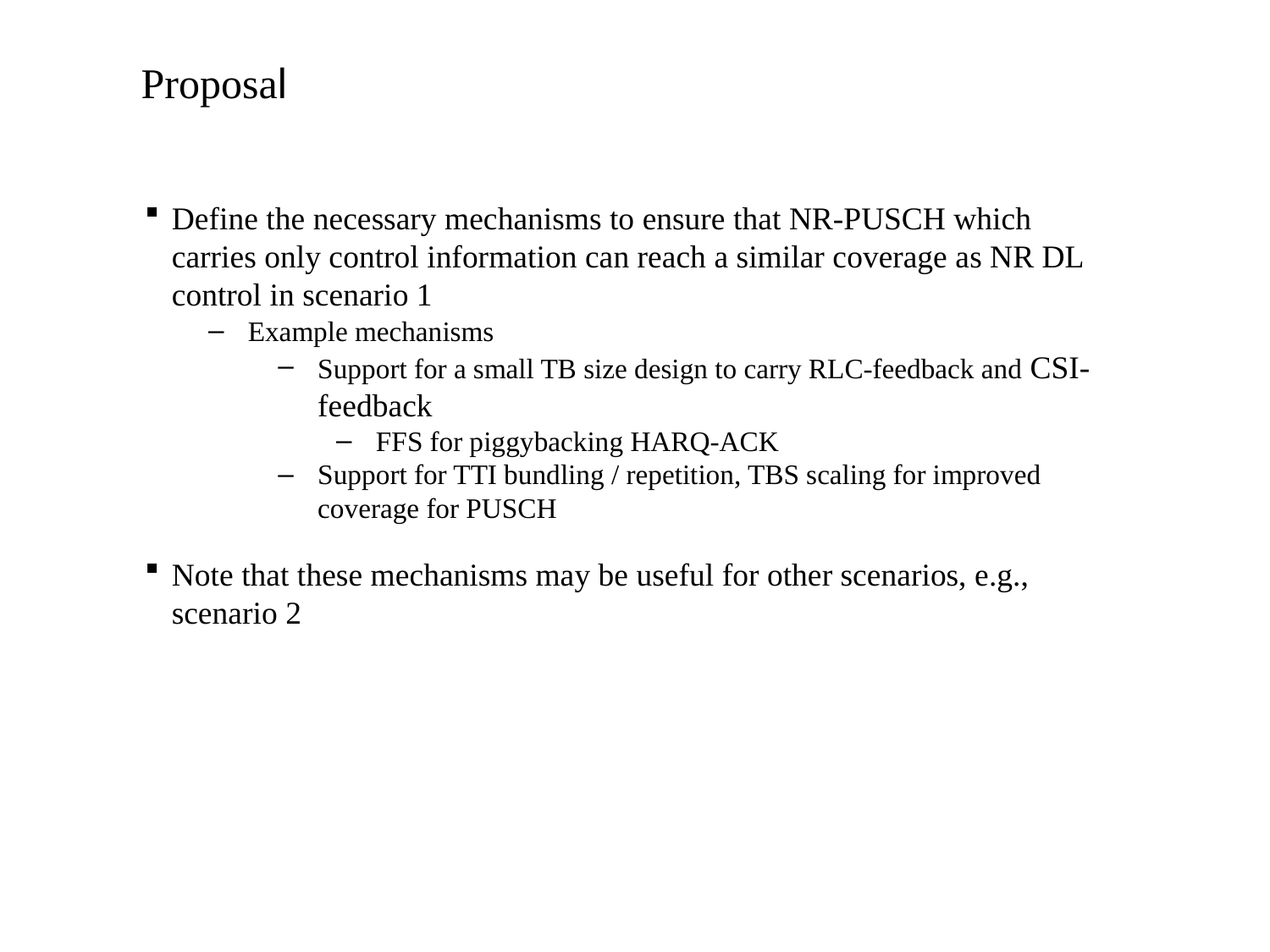

# Proposal

Define the necessary mechanisms to ensure that NR-PUSCH which carries only control information can reach a similar coverage as NR DL control in scenario 1
Example mechanisms
Support for a small TB size design to carry RLC-feedback and CSI-feedback
FFS for piggybacking HARQ-ACK
Support for TTI bundling / repetition, TBS scaling for improved coverage for PUSCH
Note that these mechanisms may be useful for other scenarios, e.g., scenario 2